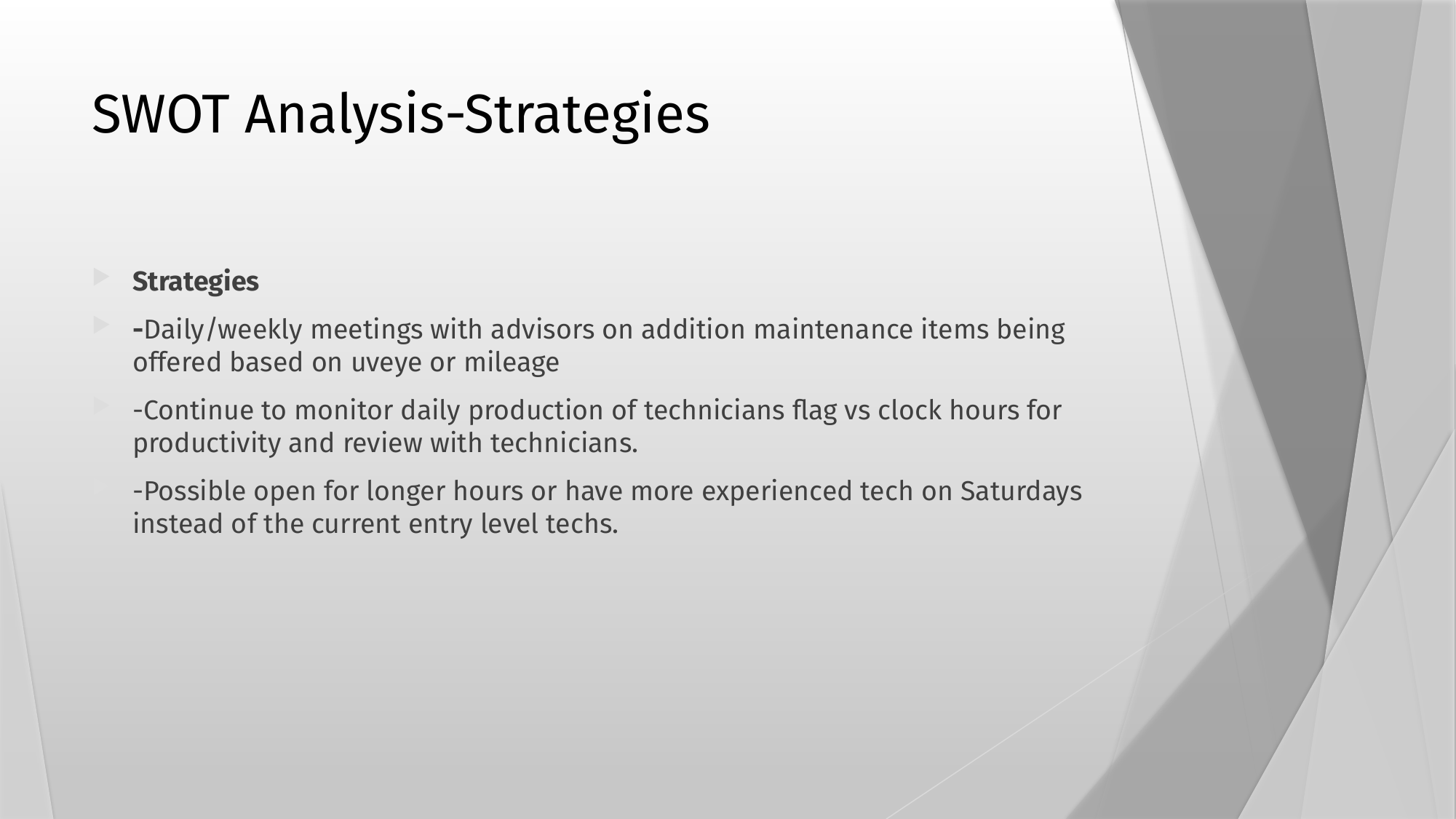

# SWOT Analysis-Strategies
Strategies
-Daily/weekly meetings with advisors on addition maintenance items being offered based on uveye or mileage
-Continue to monitor daily production of technicians flag vs clock hours for productivity and review with technicians.
-Possible open for longer hours or have more experienced tech on Saturdays instead of the current entry level techs.